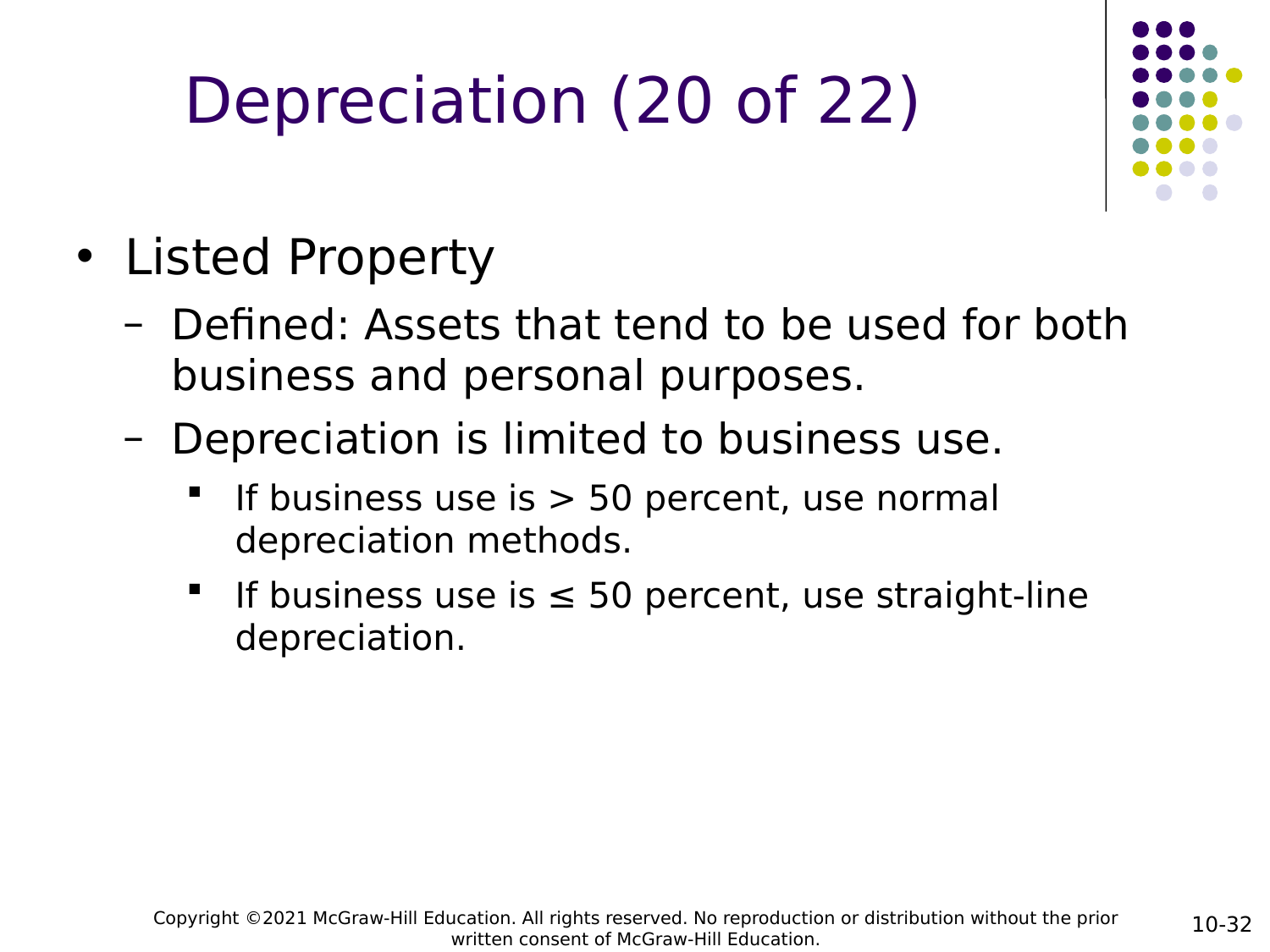

# Depreciation (20 of 22)
Listed Property
Defined: Assets that tend to be used for both business and personal purposes.
Depreciation is limited to business use.
If business use is > 50 percent, use normal depreciation methods.
If business use is ≤ 50 percent, use straight-line depreciation.
10-32